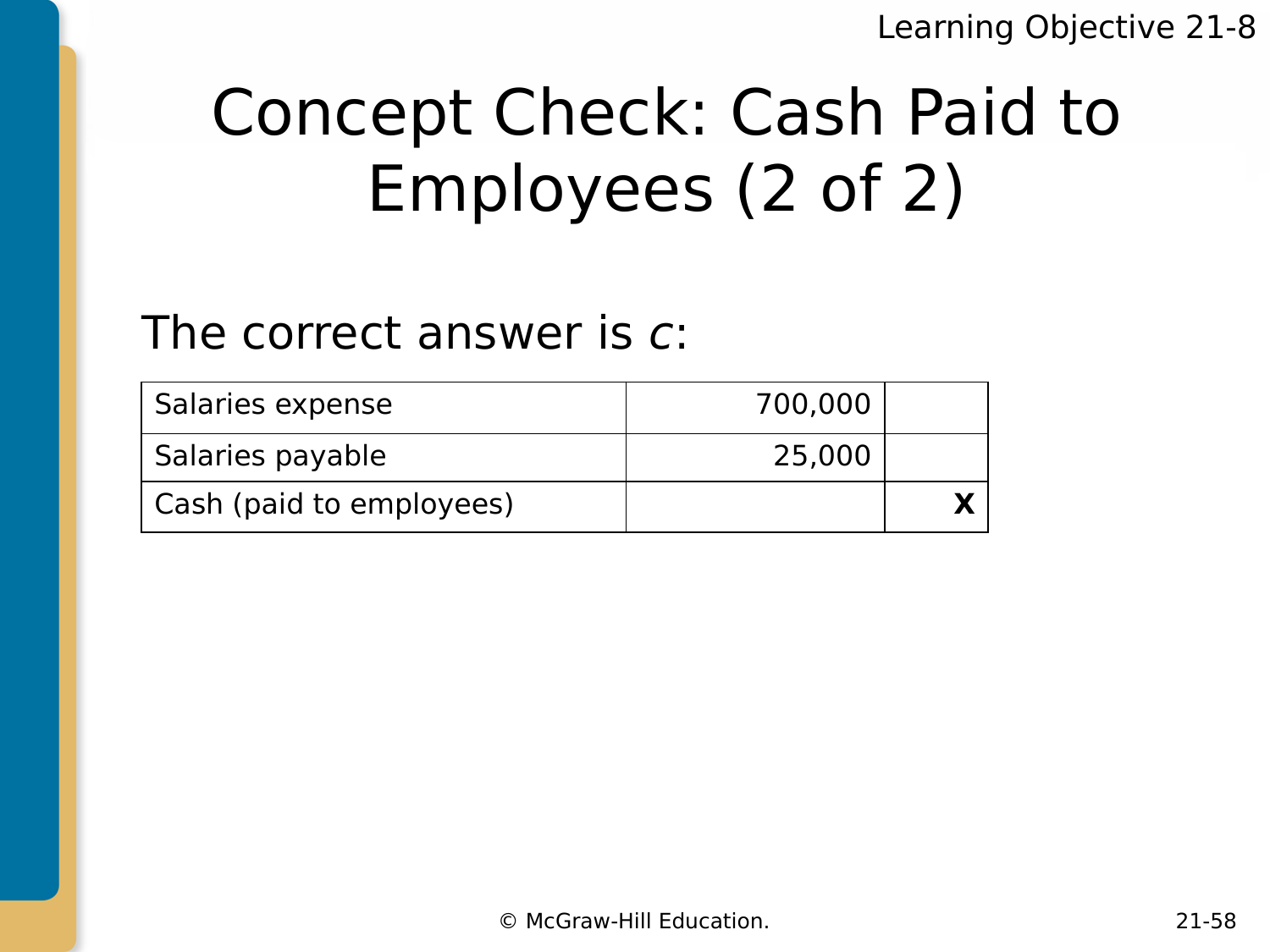

Learning Objective 21-8
# Concept Check: Cash Paid to Employees (2 of 2)
The correct answer is c:
| Salaries expense | 700,000 |  |
| --- | --- | --- |
| Salaries payable | 25,000 |  |
| Cash (paid to employees) |  | X |